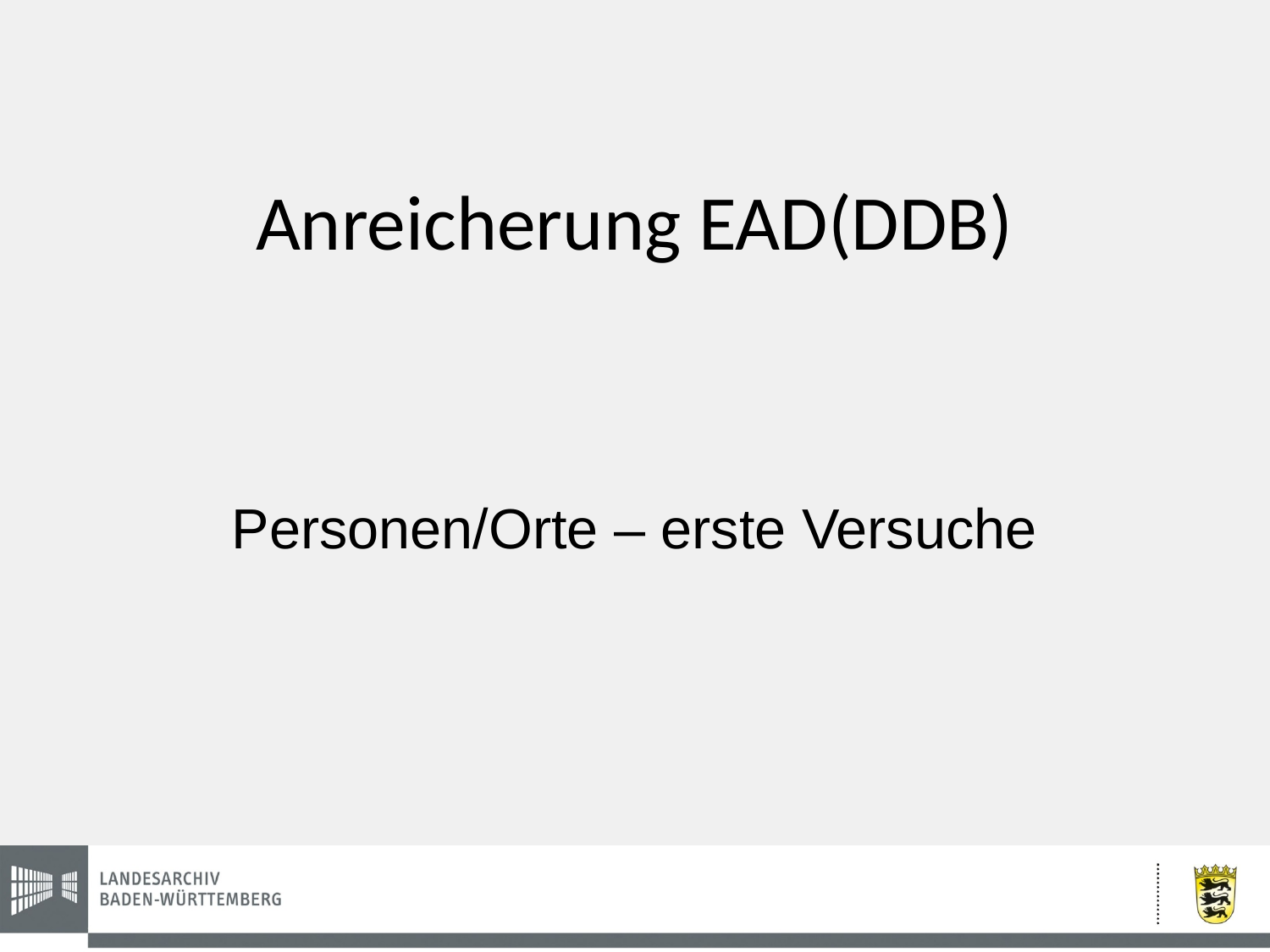

# Anreicherung EAD(DDB)
Personen/Orte – erste Versuche